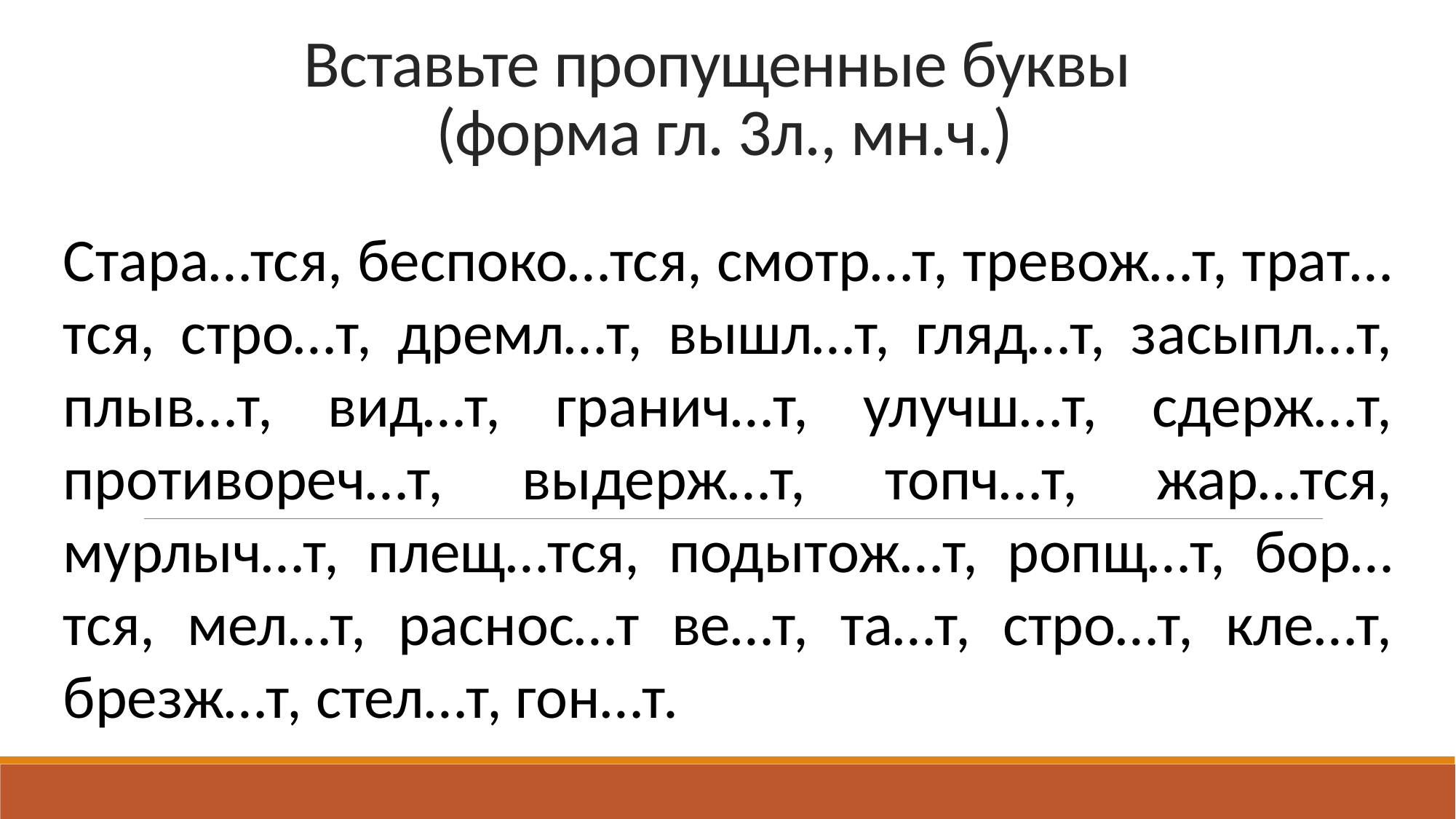

# Вставьте пропущенные буквы (форма гл. 3л., мн.ч.)

Стара…тся, беспоко…тся, смотр…т, тревож…т, трат…тся, стро…т, дремл…т, вышл…т, гляд…т, засыпл…т, плыв…т, вид…т, гранич…т, улучш…т, сдерж…т, противореч…т, выдерж…т, топч…т, жар…тся, мурлыч…т, плещ…тся, подытож…т, ропщ…т, бор…тся, мел…т, раснос…т ве…т, та…т, стро…т, кле…т, брезж…т, стел…т, гон…т.